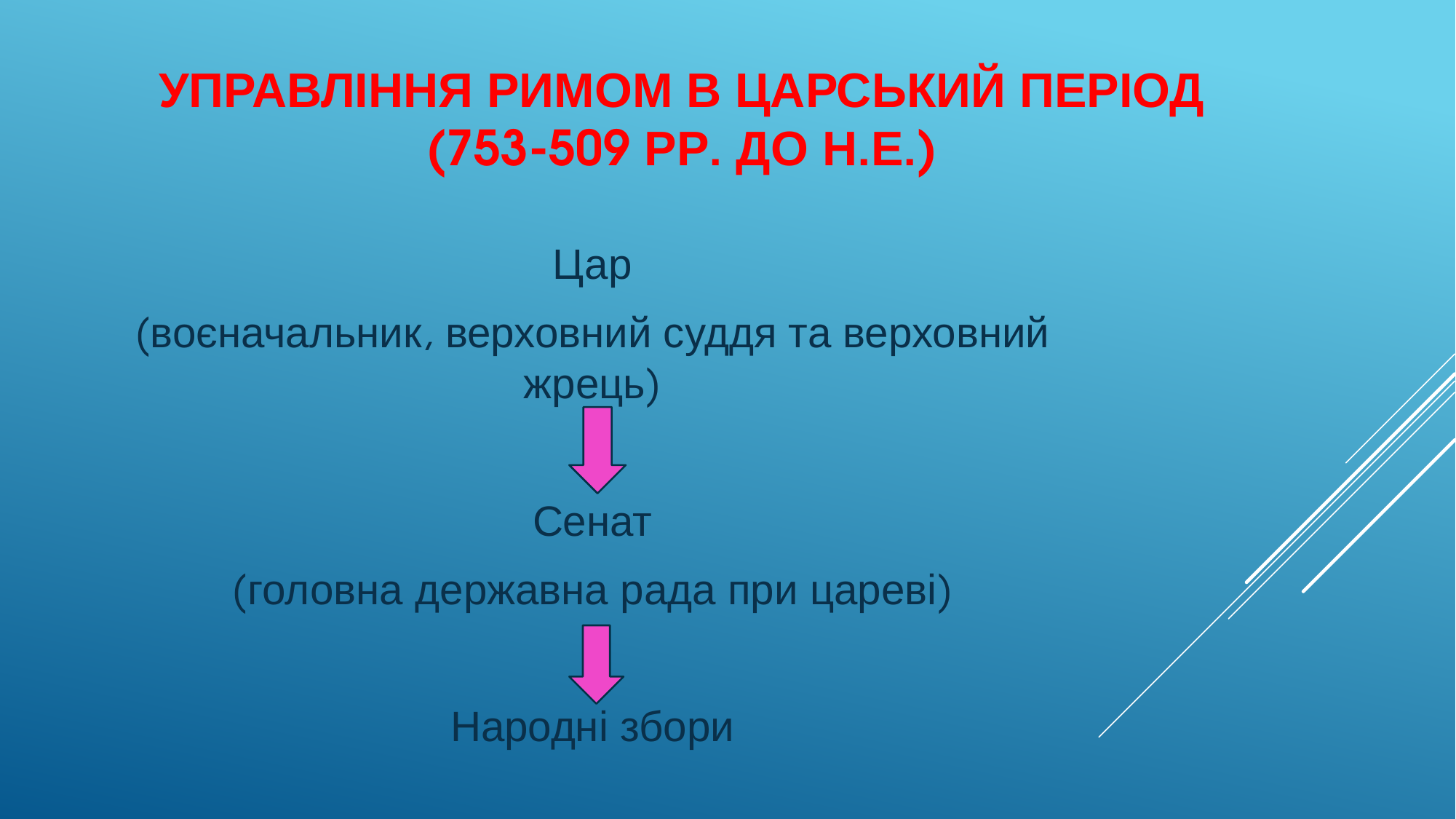

# Управління римом в царський період (753-509 рр. до н.Е.)
Цар
(воєначальник, верховний суддя та верховний жрець)

Сенат
(головна державна рада при цареві)

Народні збори